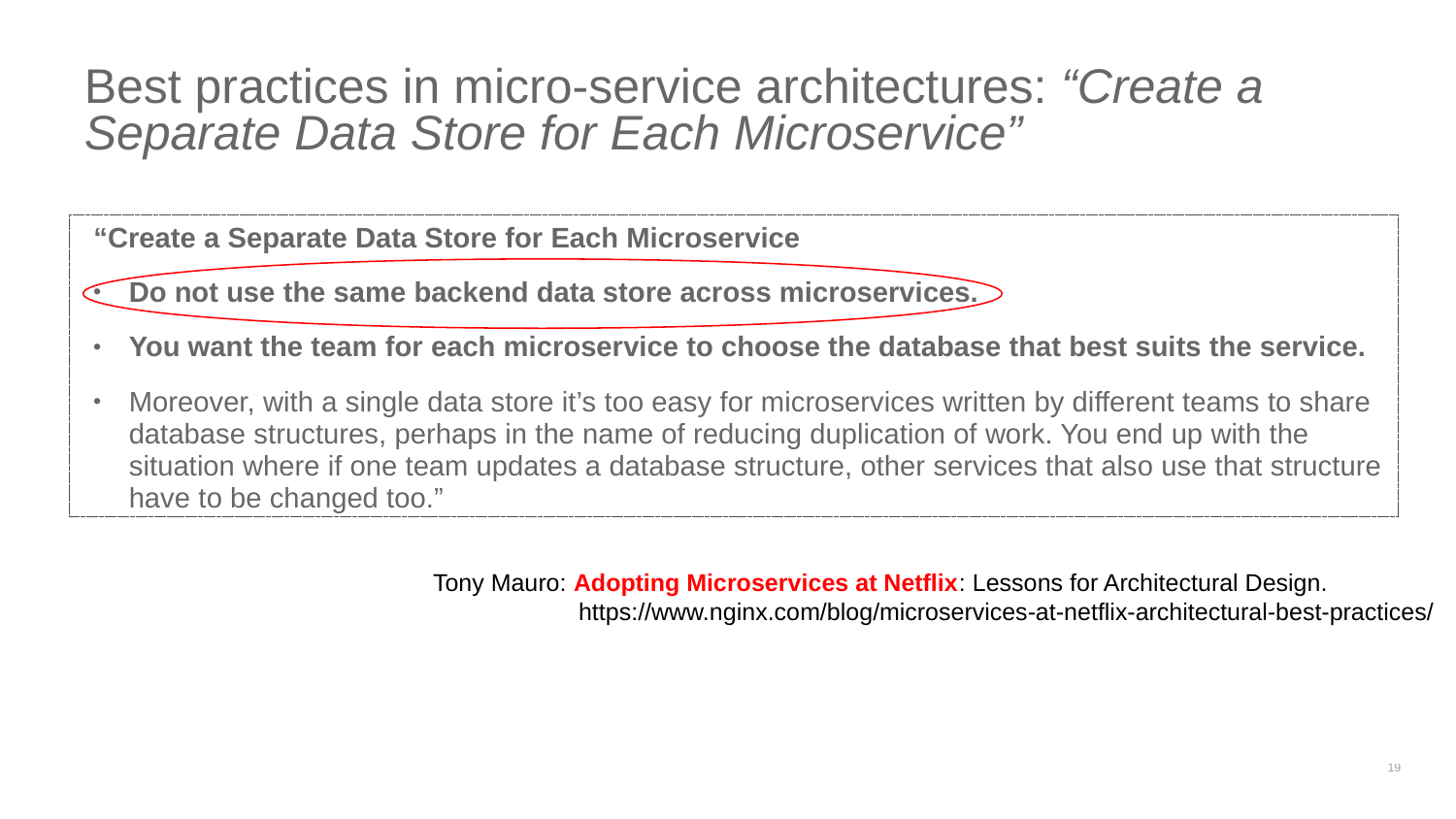

# Best practices in micro-service architectures: “Create a Separate Data Store for Each Microservice”
“Create a Separate Data Store for Each Microservice
Do not use the same backend data store across microservices.
You want the team for each microservice to choose the database that best suits the service.
Moreover, with a single data store it’s too easy for microservices written by different teams to share database structures, perhaps in the name of reducing duplication of work. You end up with the situation where if one team updates a database structure, other services that also use that structure have to be changed too.”

Tony Mauro: Adopting Microservices at Netflix: Lessons for Architectural Design.
	https://www.nginx.com/blog/microservices-at-netflix-architectural-best-practices/